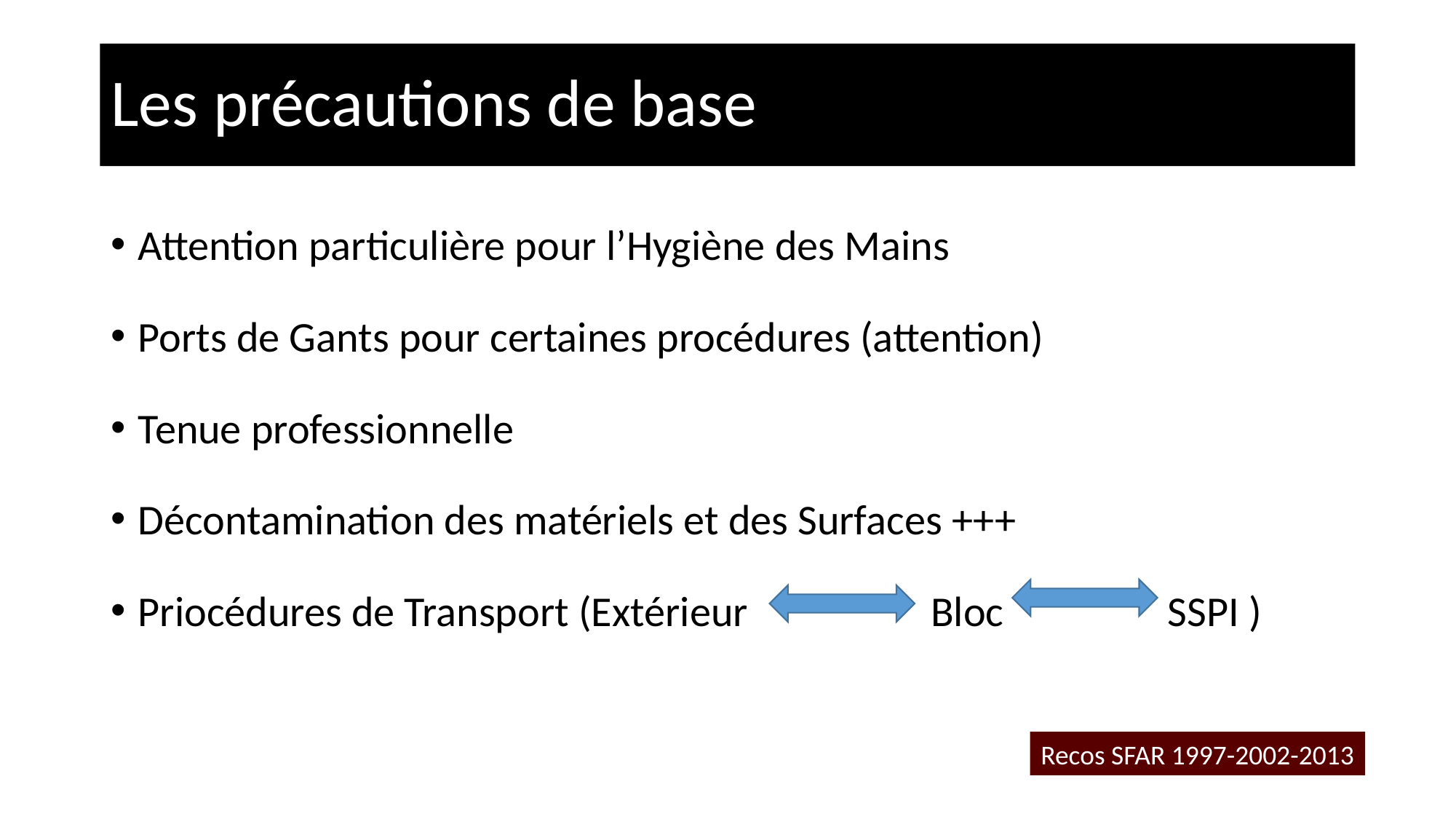

# Les précautions de base
Attention particulière pour l’Hygiène des Mains
Ports de Gants pour certaines procédures (attention)
Tenue professionnelle
Décontamination des matériels et des Surfaces +++
Priocédures de Transport (Extérieur                   Bloc                 SSPI )

Recos SFAR 1997-2002-2013